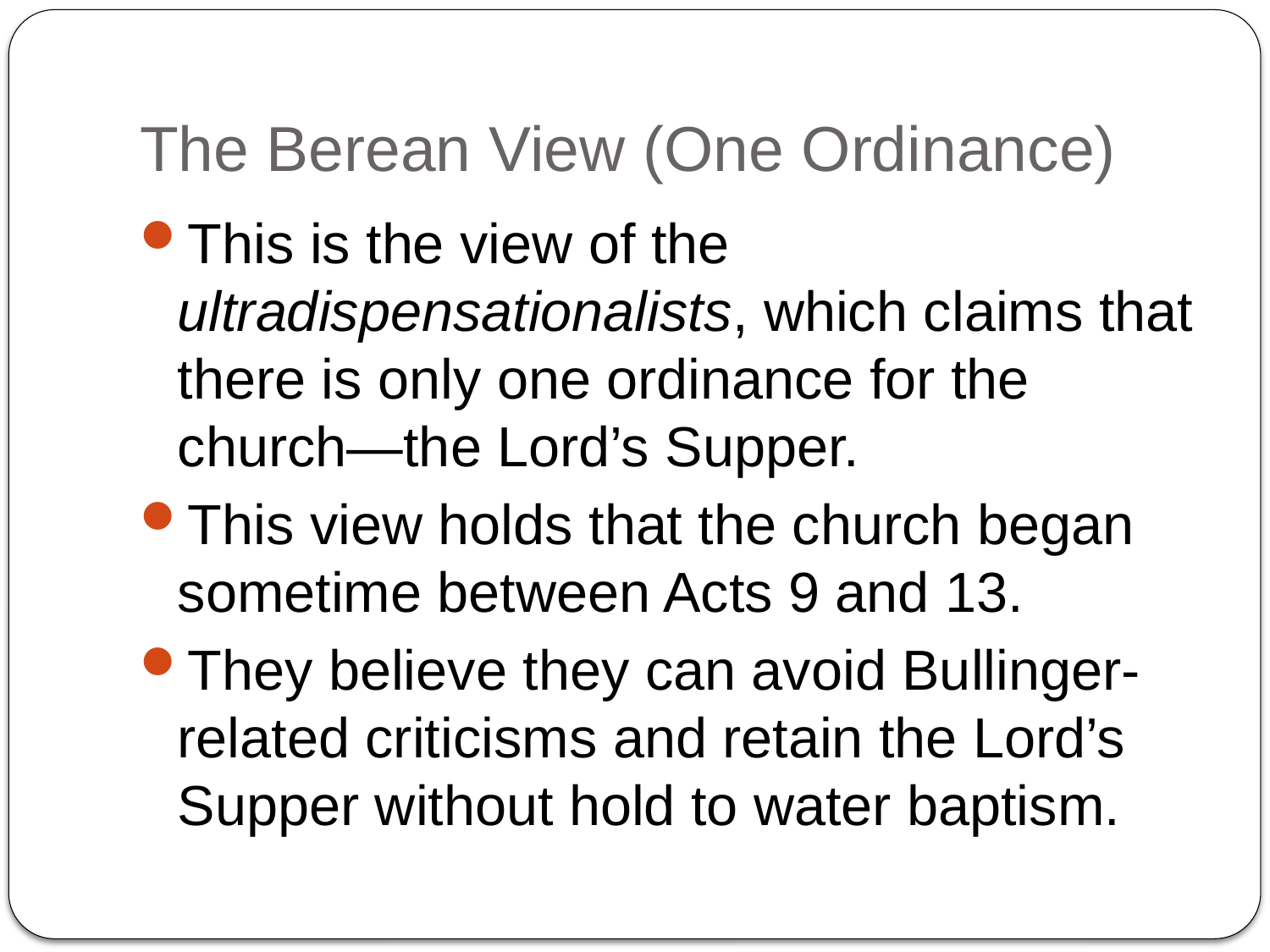

# The Berean View (One Ordinance)
This is the view of the ultradispensationalists, which claims that there is only one ordinance for the church—the Lord’s Supper.
This view holds that the church began sometime between Acts 9 and 13.
They believe they can avoid Bullinger-related criticisms and retain the Lord’s Supper without hold to water baptism.